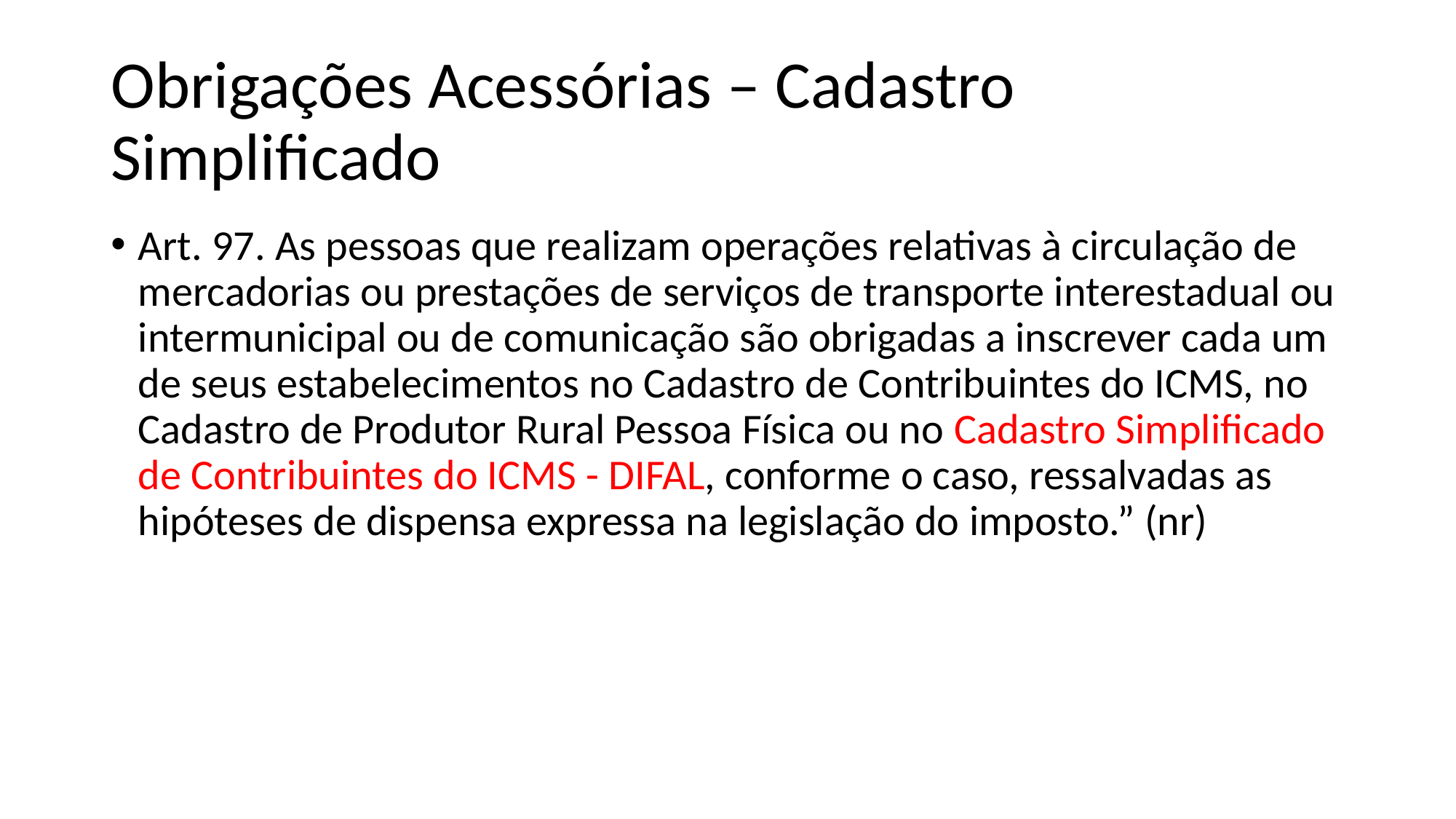

# Obrigações Acessórias – Cadastro Simplificado
Art. 97. As pessoas que realizam operações relativas à circulação de mercadorias ou prestações de serviços de transporte interestadual ou intermunicipal ou de comunicação são obrigadas a inscrever cada um de seus estabelecimentos no Cadastro de Contribuintes do ICMS, no Cadastro de Produtor Rural Pessoa Física ou no Cadastro Simplificado de Contribuintes do ICMS - DIFAL, conforme o caso, ressalvadas as hipóteses de dispensa expressa na legislação do imposto.” (nr)